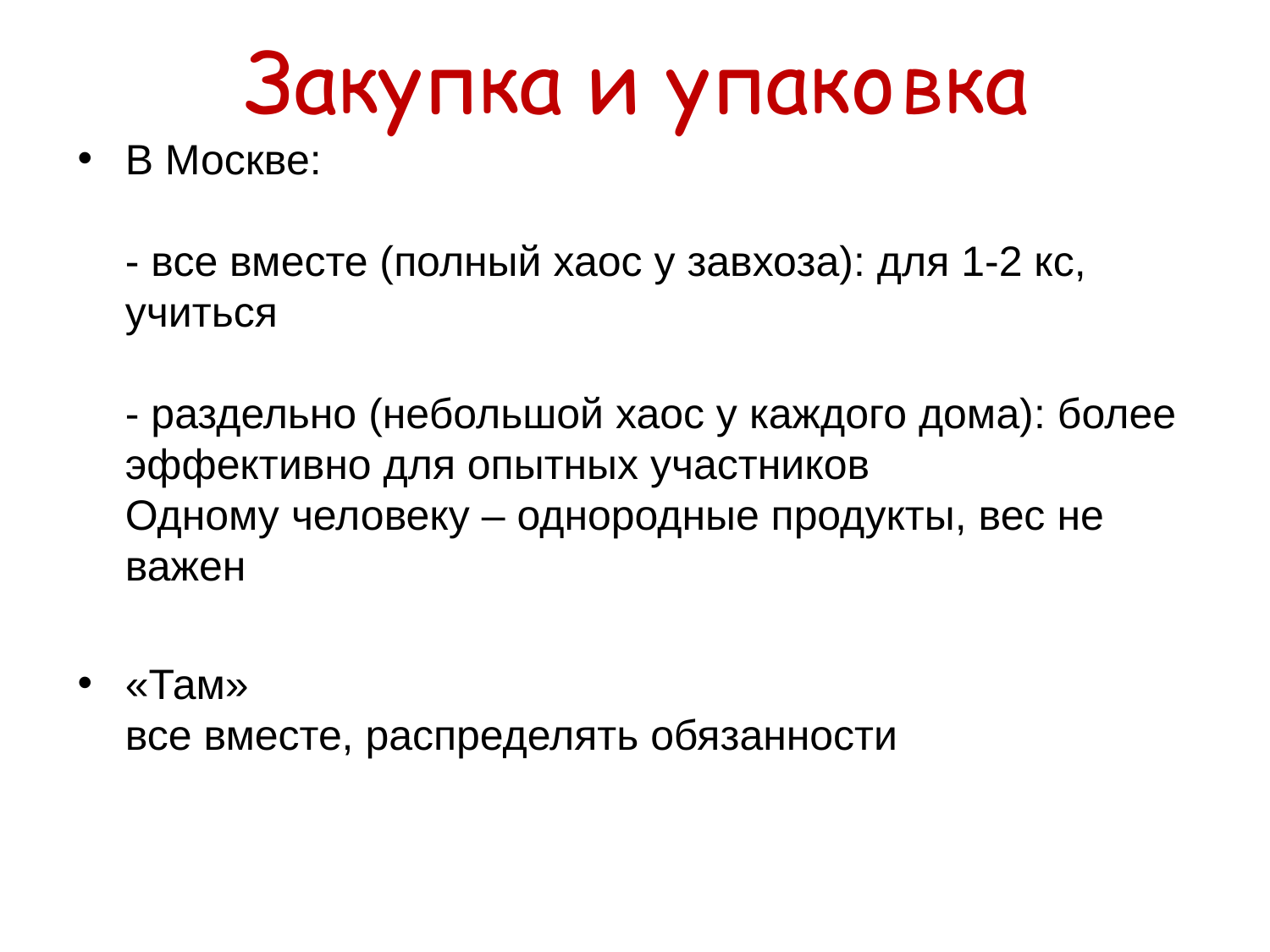

# Закупка и упаковка
В Москве:
- все вместе (полный хаос у завхоза): для 1-2 кс, учиться
- раздельно (небольшой хаос у каждого дома): более эффективно для опытных участников
Одному человеку – однородные продукты, вес не важен

«Там»
все вместе, распределять обязанности